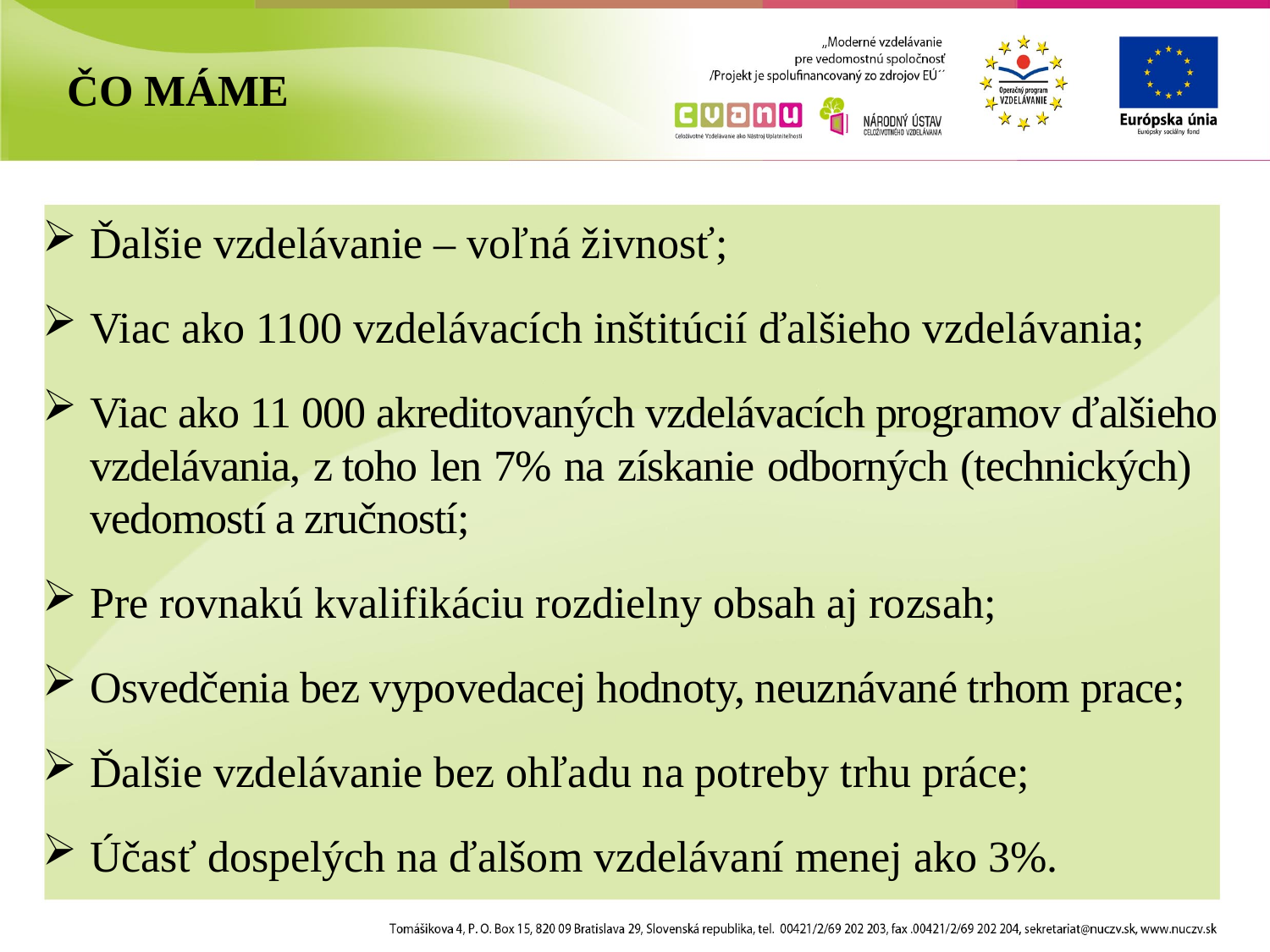

ČO MÁME
Ďalšie vzdelávanie – voľná živnosť;
Viac ako 1100 vzdelávacích inštitúcií ďalšieho vzdelávania;
Viac ako 11 000 akreditovaných vzdelávacích programov ďalšieho vzdelávania, z toho len 7% na získanie odborných (technických)   vedomostí a zručností;
Pre rovnakú kvalifikáciu rozdielny obsah aj rozsah;
Osvedčenia bez vypovedacej hodnoty, neuznávané trhom prace;
Ďalšie vzdelávanie bez ohľadu na potreby trhu práce;
Účasť dospelých na ďalšom vzdelávaní menej ako 3%.